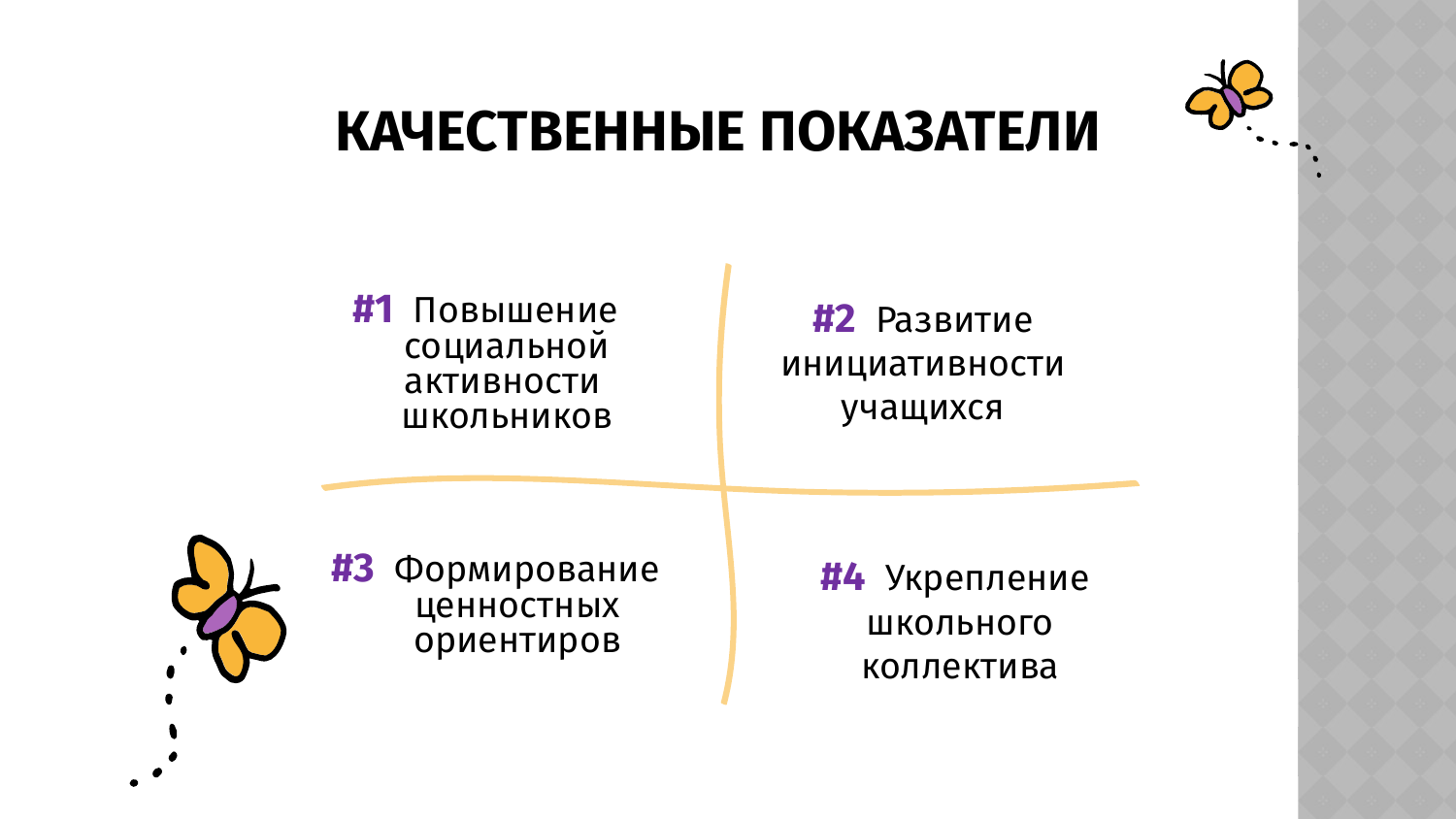

# Качественные показатели
#1  Повышение социальной активности  школьников
#2  Развитие инициативности учащихся

#3  Формирование ценностных ориентиров
#4  Укрепление  школьного коллектива